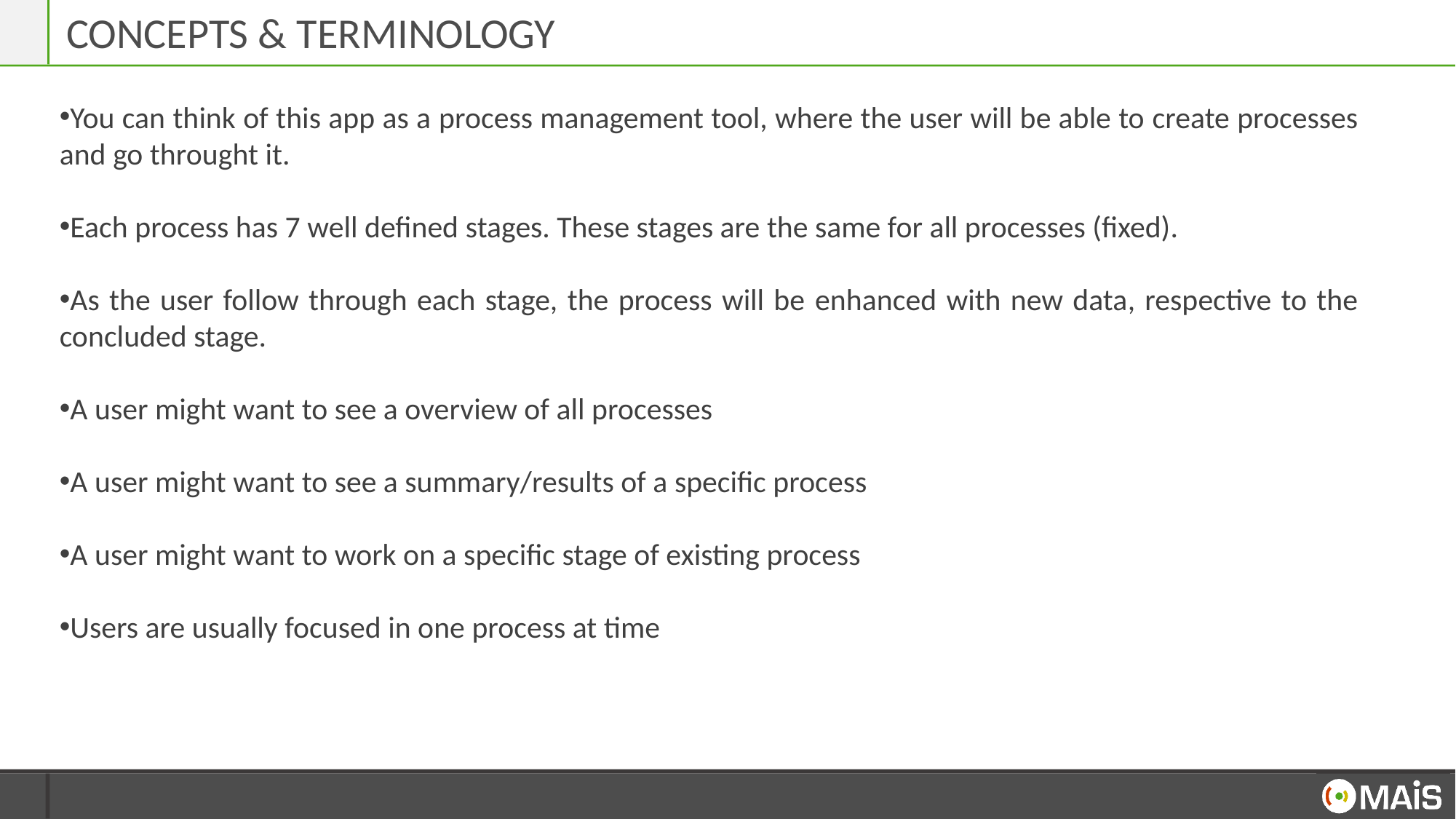

# CONCEPTS & TERMINOLOGY
You can think of this app as a process management tool, where the user will be able to create processes and go throught it.

Each process has 7 well defined stages. These stages are the same for all processes (fixed).

As the user follow through each stage, the process will be enhanced with new data, respective to the concluded stage.

A user might want to see a overview of all processes

A user might want to see a summary/results of a specific process

A user might want to work on a specific stage of existing process

Users are usually focused in one process at time